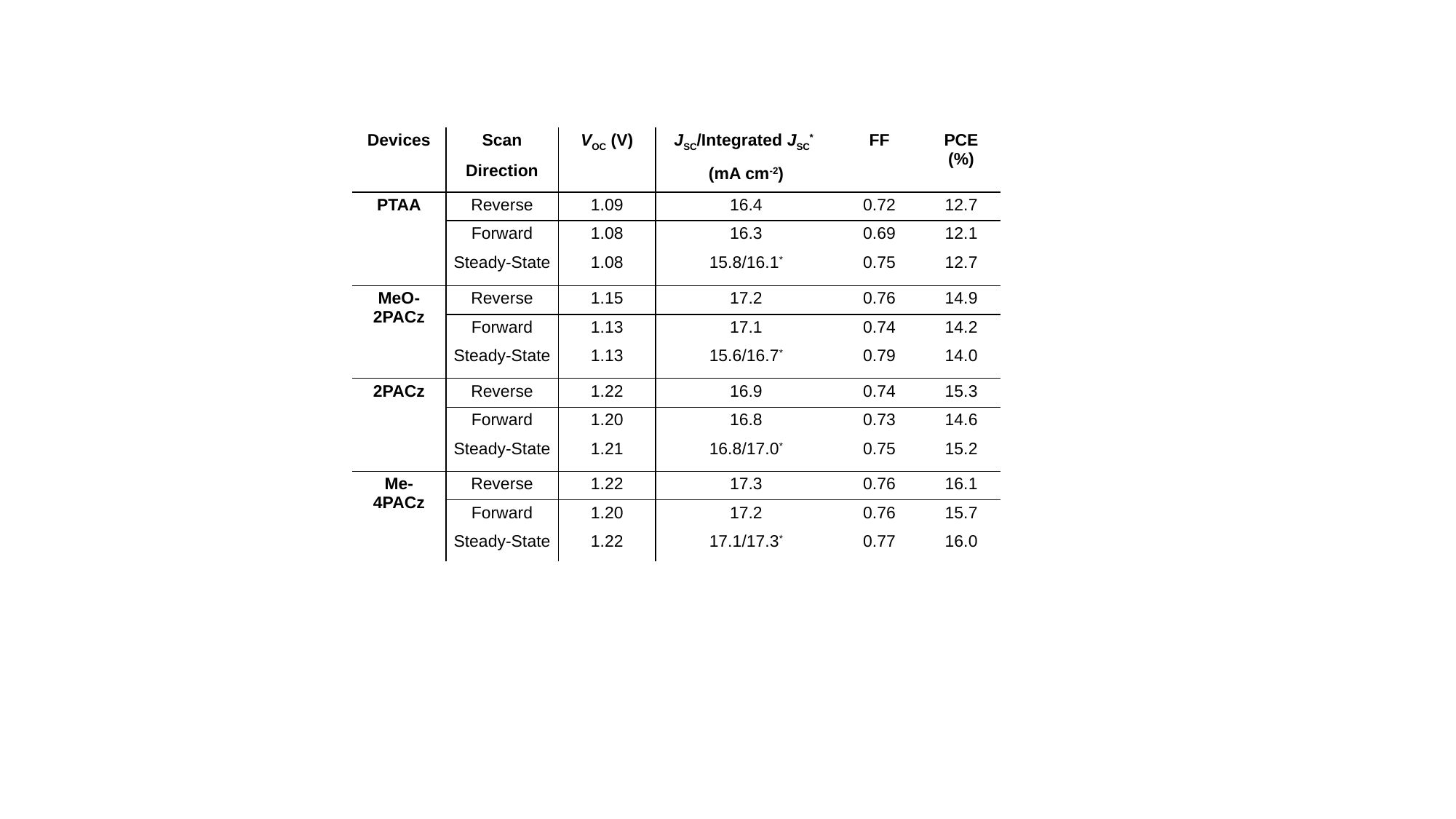

| Devices | Scan Direction | VOC (V) | JSC/Integrated JSC\* (mA cm-2) | FF | PCE (%) |
| --- | --- | --- | --- | --- | --- |
| PTAA | Reverse | 1.09 | 16.4 | 0.72 | 12.7 |
|  | Forward | 1.08 | 16.3 | 0.69 | 12.1 |
|  | Steady-State | 1.08 | 15.8/16.1\* | 0.75 | 12.7 |
| MeO-2PACz | Reverse | 1.15 | 17.2 | 0.76 | 14.9 |
|  | Forward | 1.13 | 17.1 | 0.74 | 14.2 |
|  | Steady-State | 1.13 | 15.6/16.7\* | 0.79 | 14.0 |
| 2PACz | Reverse | 1.22 | 16.9 | 0.74 | 15.3 |
|  | Forward | 1.20 | 16.8 | 0.73 | 14.6 |
|  | Steady-State | 1.21 | 16.8/17.0\* | 0.75 | 15.2 |
| Me-4PACz | Reverse | 1.22 | 17.3 | 0.76 | 16.1 |
|  | Forward | 1.20 | 17.2 | 0.76 | 15.7 |
|  | Steady-State | 1.22 | 17.1/17.3\* | 0.77 | 16.0 |